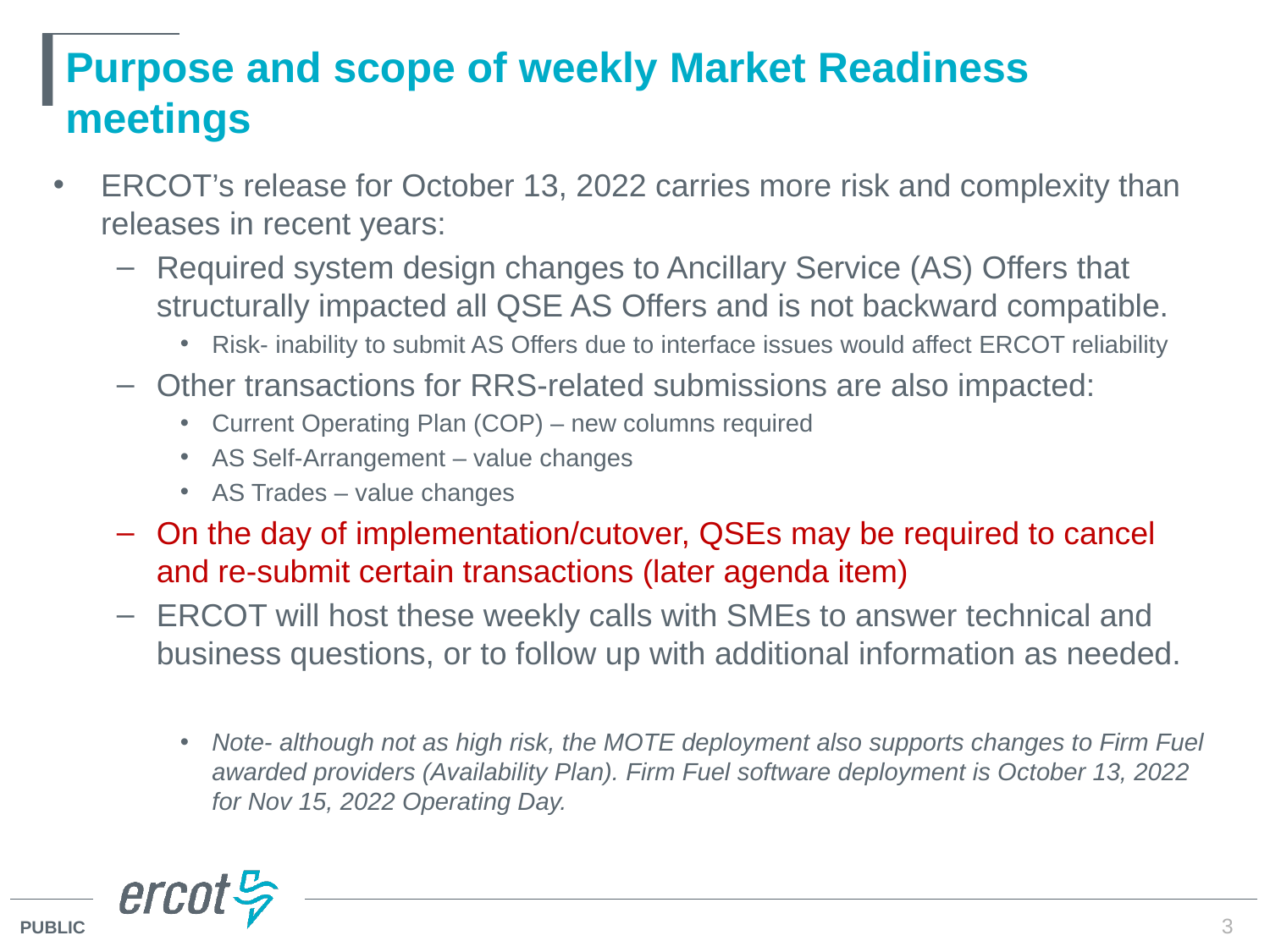

# Purpose and scope of weekly Market Readiness meetings
ERCOT’s release for October 13, 2022 carries more risk and complexity than releases in recent years:
Required system design changes to Ancillary Service (AS) Offers that structurally impacted all QSE AS Offers and is not backward compatible.
Risk- inability to submit AS Offers due to interface issues would affect ERCOT reliability
Other transactions for RRS-related submissions are also impacted:
Current Operating Plan (COP) – new columns required
AS Self-Arrangement – value changes
AS Trades – value changes
On the day of implementation/cutover, QSEs may be required to cancel and re-submit certain transactions (later agenda item)
ERCOT will host these weekly calls with SMEs to answer technical and business questions, or to follow up with additional information as needed.

Note- although not as high risk, the MOTE deployment also supports changes to Firm Fuel awarded providers (Availability Plan). Firm Fuel software deployment is October 13, 2022 for Nov 15, 2022 Operating Day.

3